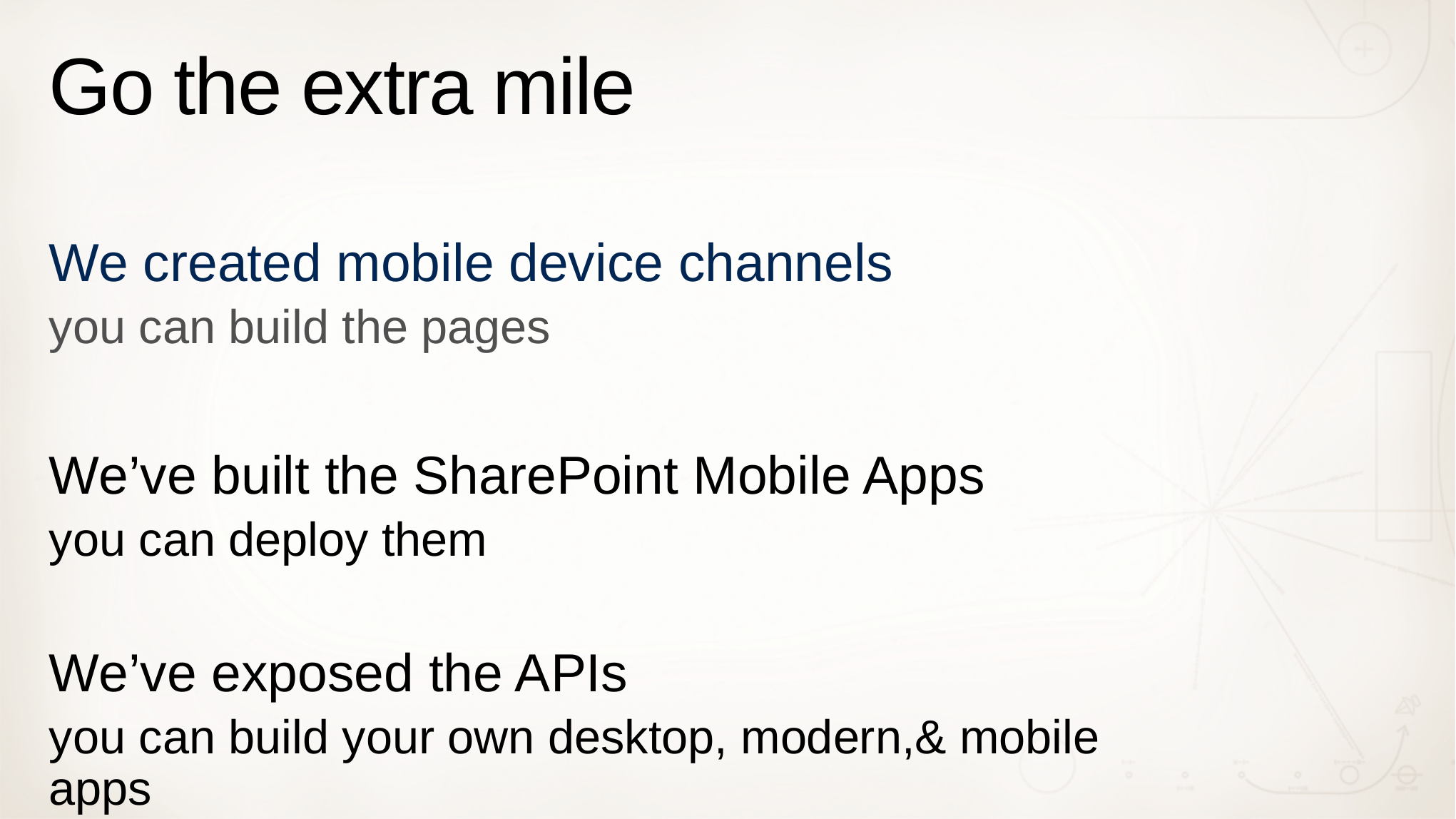

# Go the extra mile

We created mobile device channels
you can build the pages

We’ve built the SharePoint Mobile Apps
you can deploy them

We’ve exposed the APIs
you can build your own desktop, modern,& mobile apps